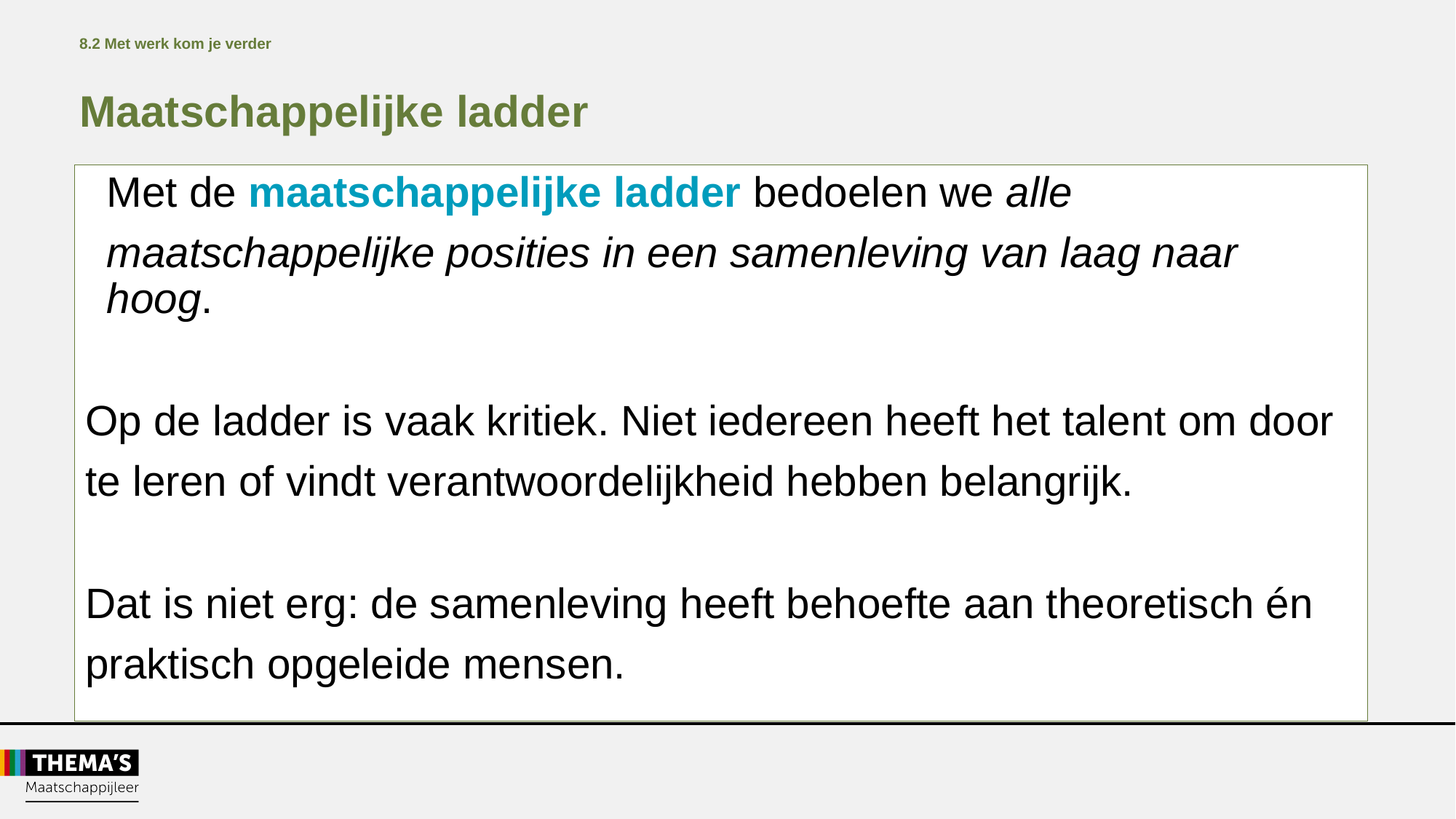

8.2 Met werk kom je verder
Maatschappelijke ladder
Met de maatschappelijke ladder bedoelen we alle
maatschappelijke posities in een samenleving van laag naar hoog.

Op de ladder is vaak kritiek. Niet iedereen heeft het talent om door
te leren of vindt verantwoordelijkheid hebben belangrijk.

Dat is niet erg: de samenleving heeft behoefte aan theoretisch én
praktisch opgeleide mensen.